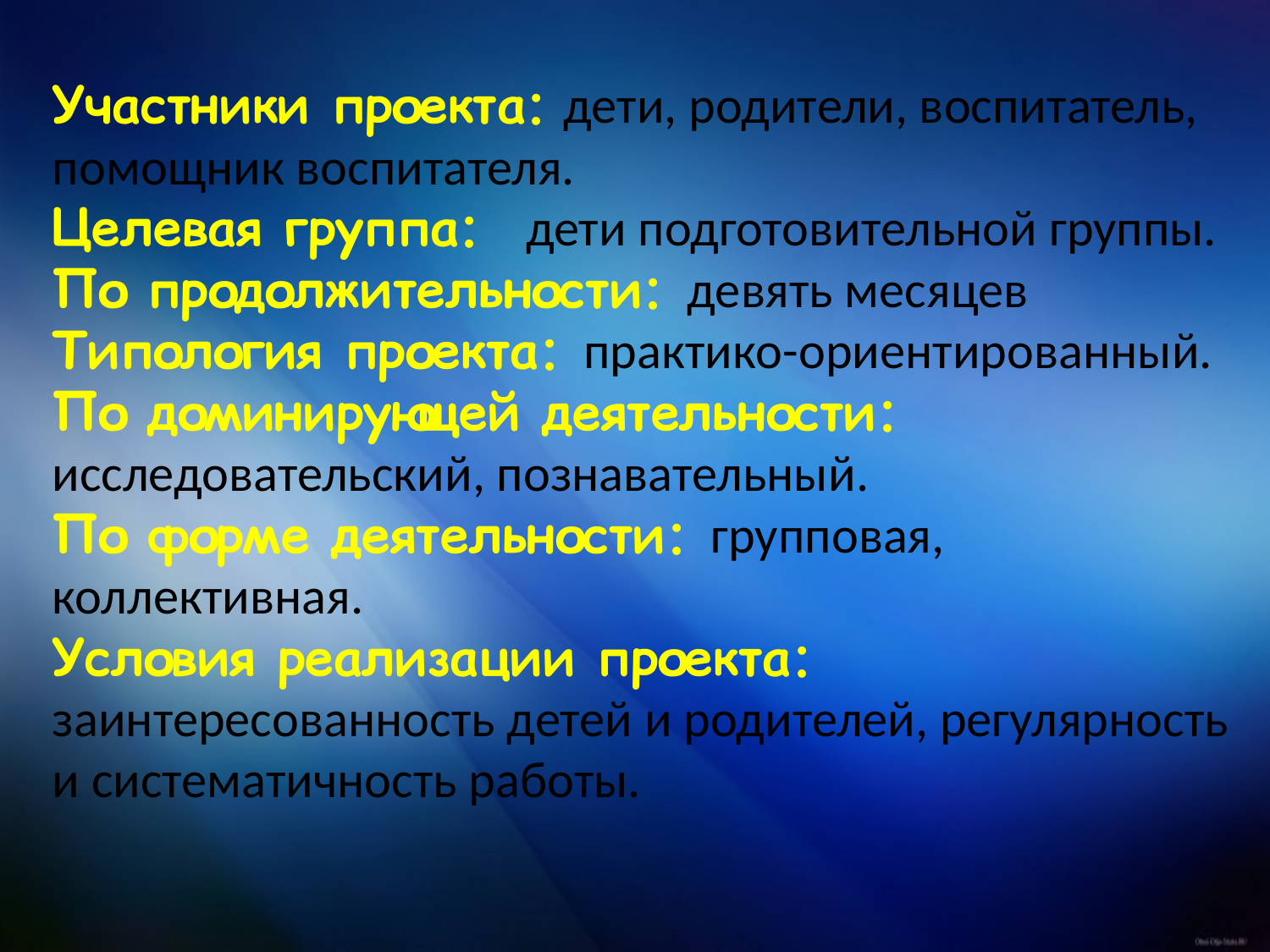

Участники проекта: дети, родители, воспитатель, помощник воспитателя.
Целевая группа:  дети подготовительной группы.
По продолжительности: девять месяцев
Типология проекта: практико-ориентированный.
По доминирующей деятельности: исследовательский, познавательный.
По форме деятельности: групповая, коллективная.
Условия реализации проекта: заинтересованность детей и родителей, регулярность и систематичность работы.